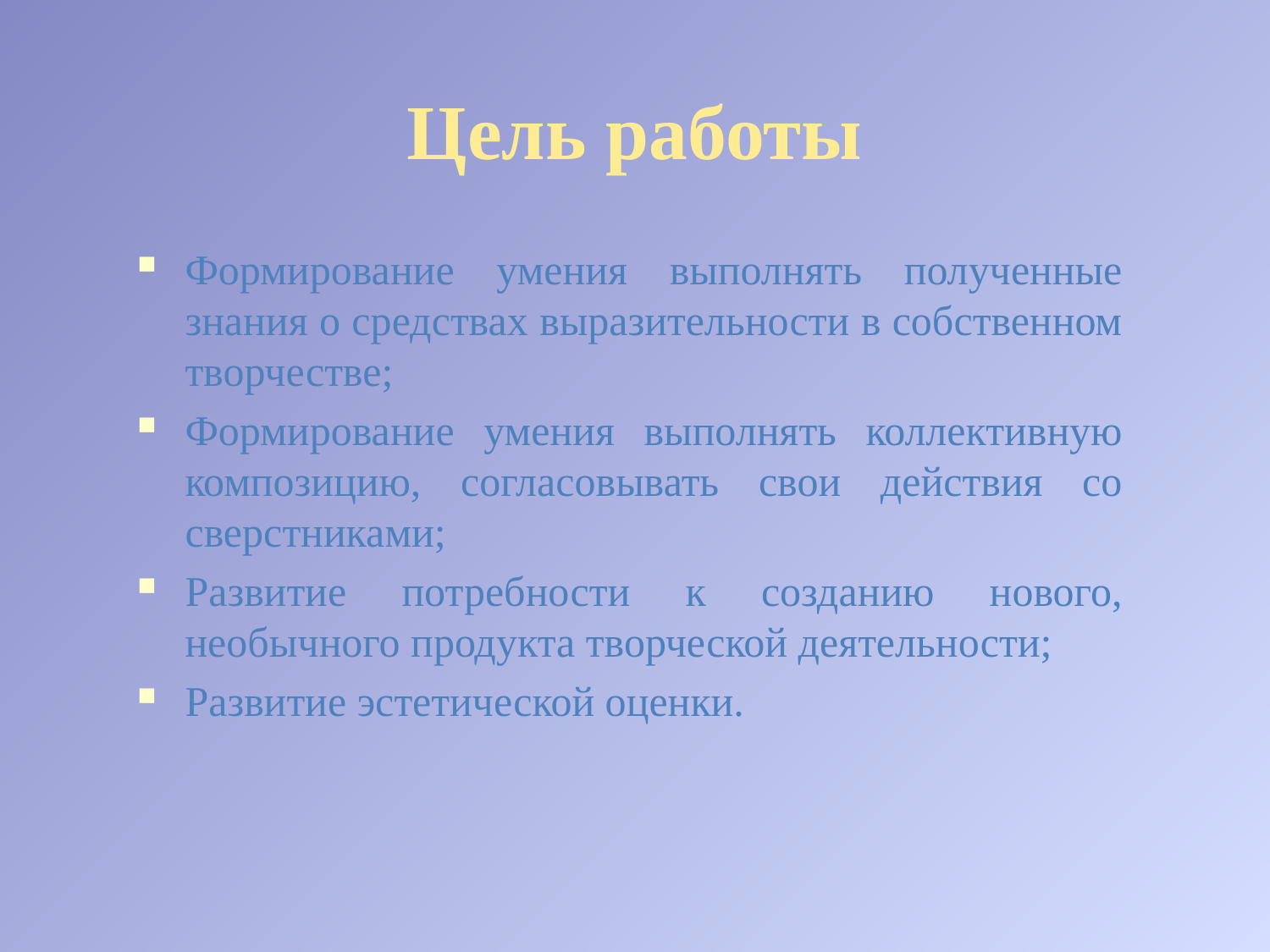

Цель работы
Формирование умения выполнять полученные знания о средствах выразительности в собственном творчестве;
Формирование умения выполнять коллективную композицию, согласовывать свои действия со сверстниками;
Развитие потребности к созданию нового, необычного продукта творческой деятельности;
Развитие эстетической оценки.